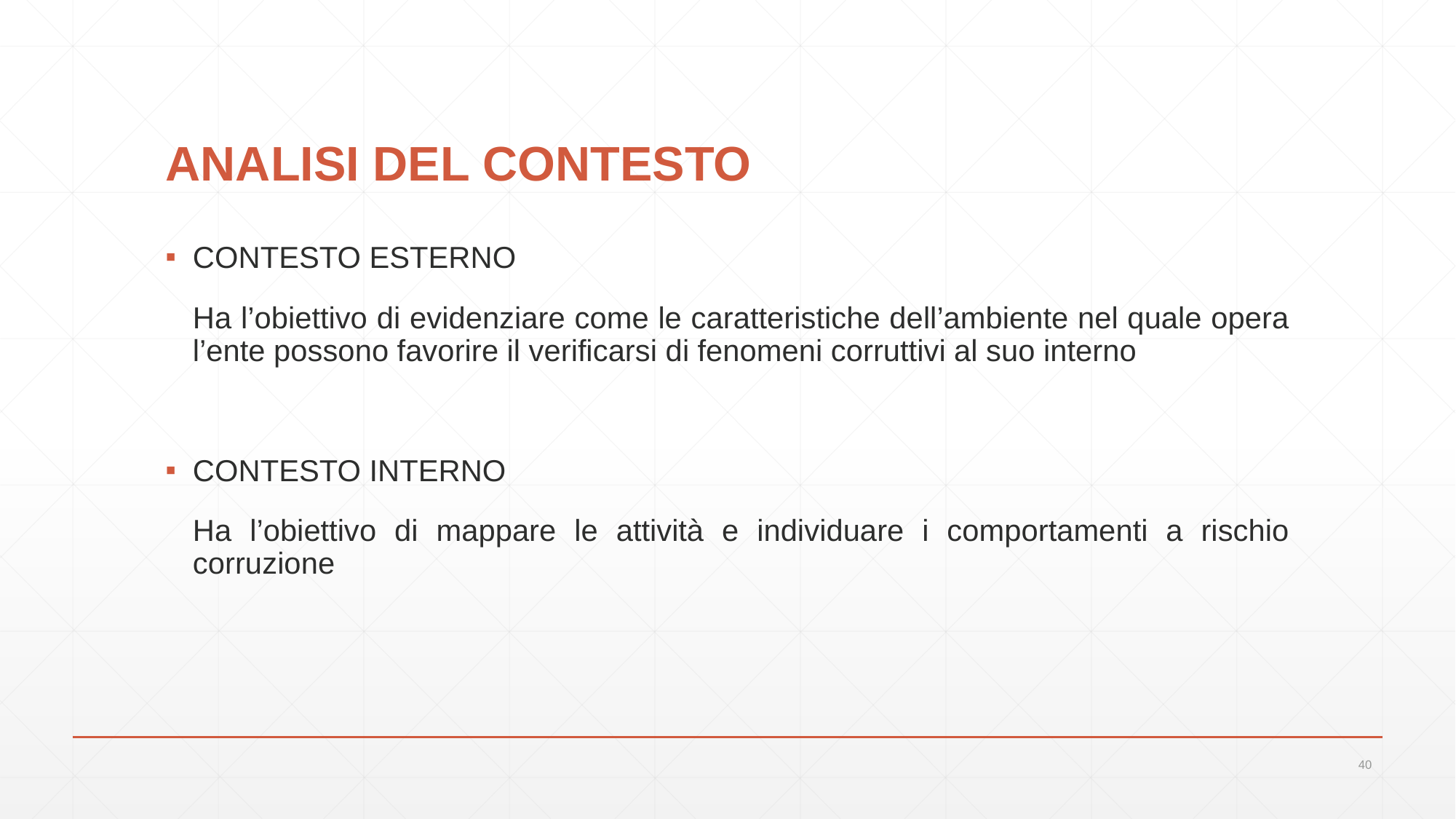

# ANALISI DEL CONTESTO
CONTESTO ESTERNO
	Ha l’obiettivo di evidenziare come le caratteristiche dell’ambiente nel quale opera l’ente possono favorire il verificarsi di fenomeni corruttivi al suo interno

CONTESTO INTERNO
	Ha l’obiettivo di mappare le attività e individuare i comportamenti a rischio corruzione

40